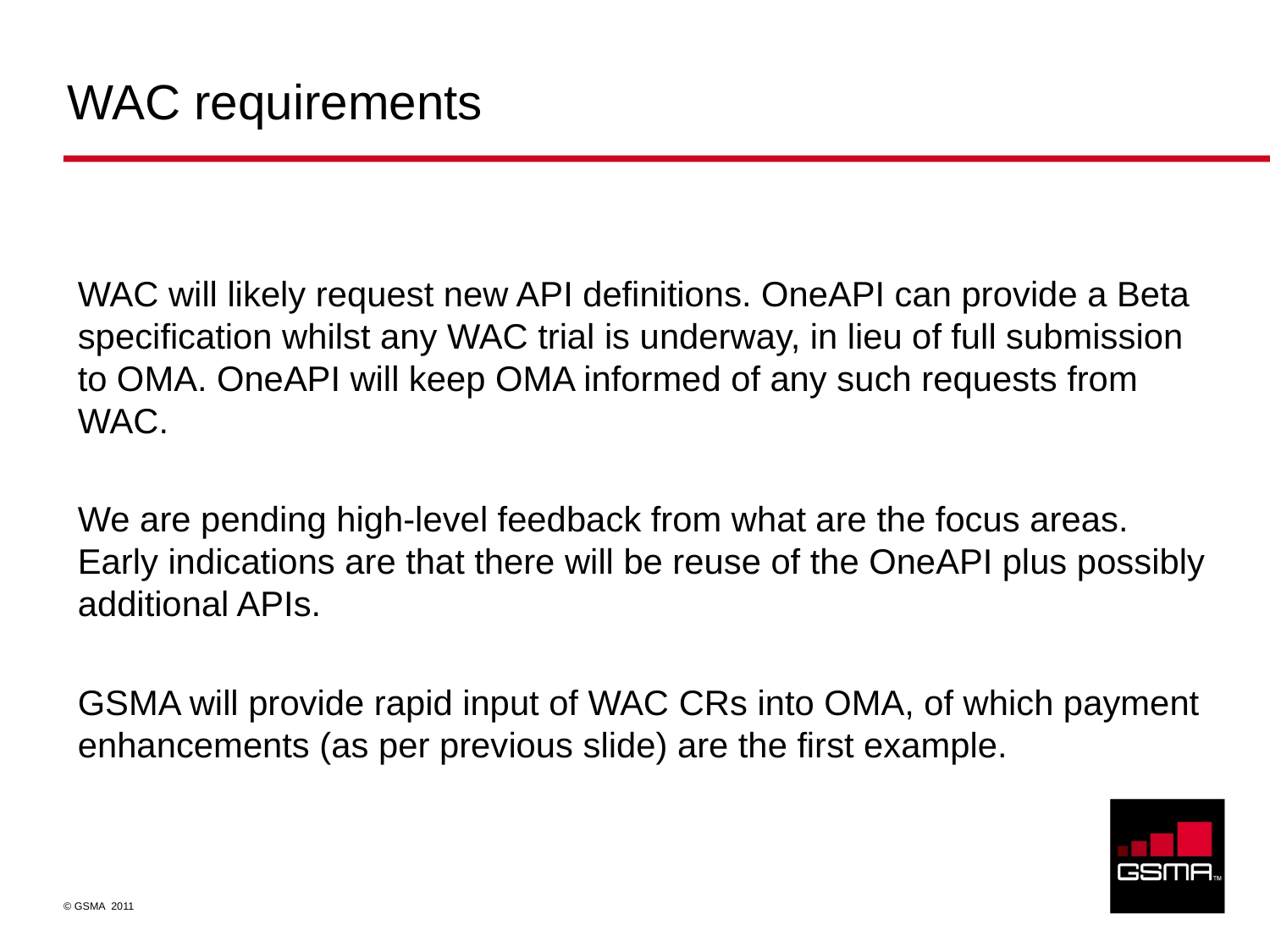

# WAC requirements

WAC will likely request new API definitions. OneAPI can provide a Beta specification whilst any WAC trial is underway, in lieu of full submission to OMA. OneAPI will keep OMA informed of any such requests from WAC.

We are pending high-level feedback from what are the focus areas. Early indications are that there will be reuse of the OneAPI plus possibly additional APIs.

GSMA will provide rapid input of WAC CRs into OMA, of which payment enhancements (as per previous slide) are the first example.